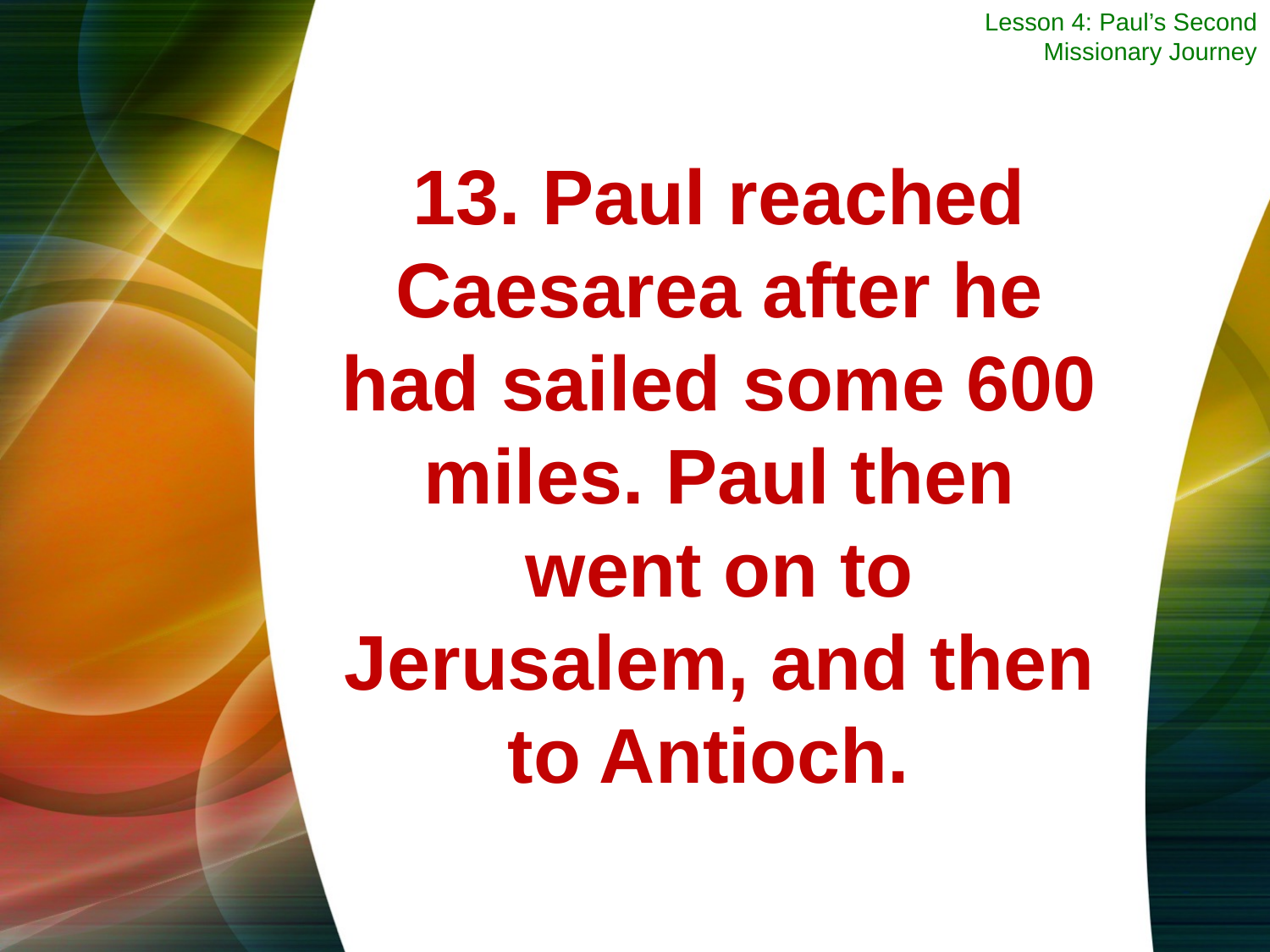

Lesson 4: Paul’s Second Missionary Journey
13. Paul reached Caesarea after he had sailed some 600 miles. Paul then
went on to Jerusalem, and then to Antioch.